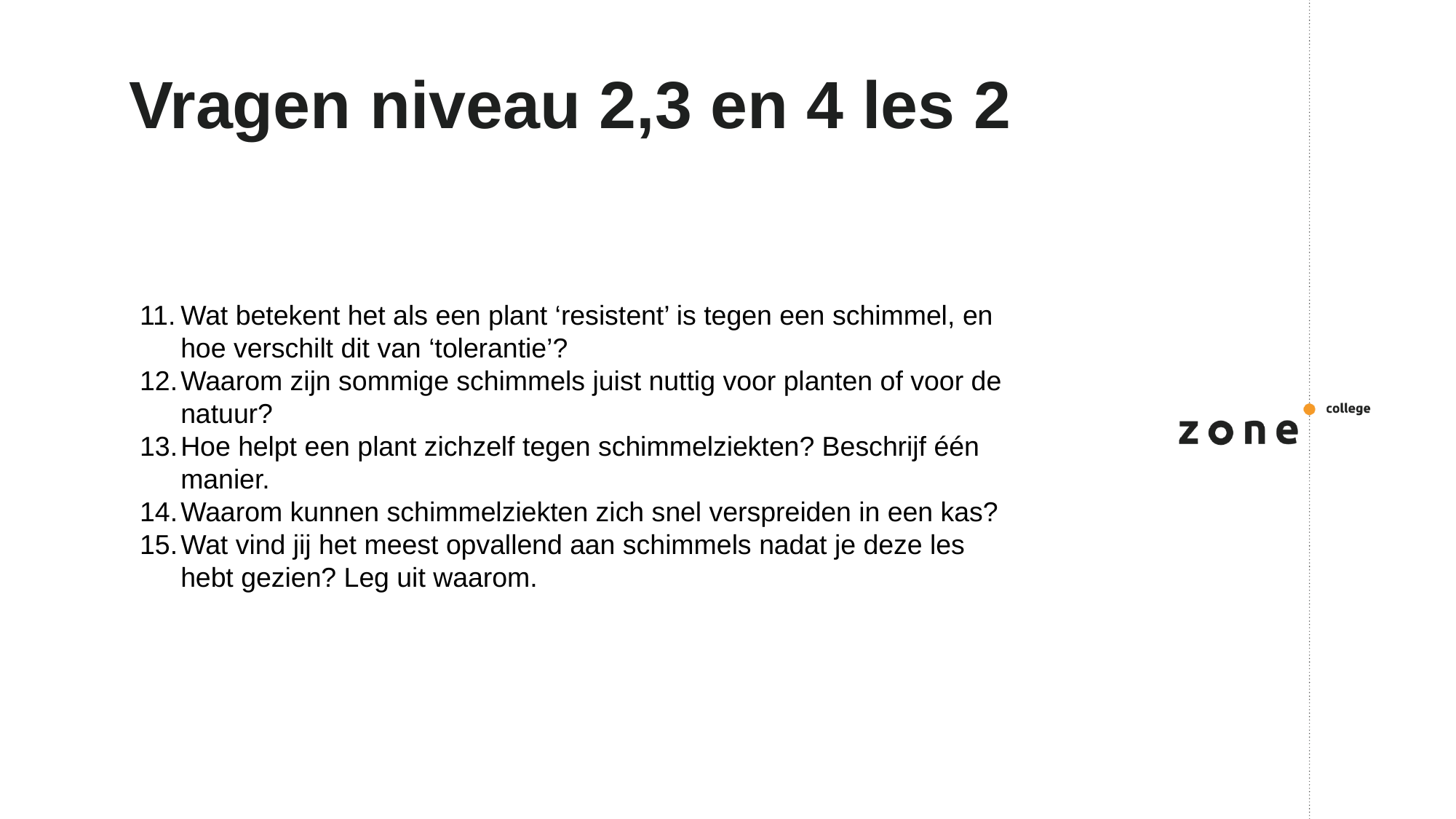

# Vragen niveau 2,3 en 4 les 2
Wat betekent het als een plant ‘resistent’ is tegen een schimmel, en hoe verschilt dit van ‘tolerantie’?
Waarom zijn sommige schimmels juist nuttig voor planten of voor de natuur?
Hoe helpt een plant zichzelf tegen schimmelziekten? Beschrijf één manier.
Waarom kunnen schimmelziekten zich snel verspreiden in een kas?
Wat vind jij het meest opvallend aan schimmels nadat je deze les hebt gezien? Leg uit waarom.